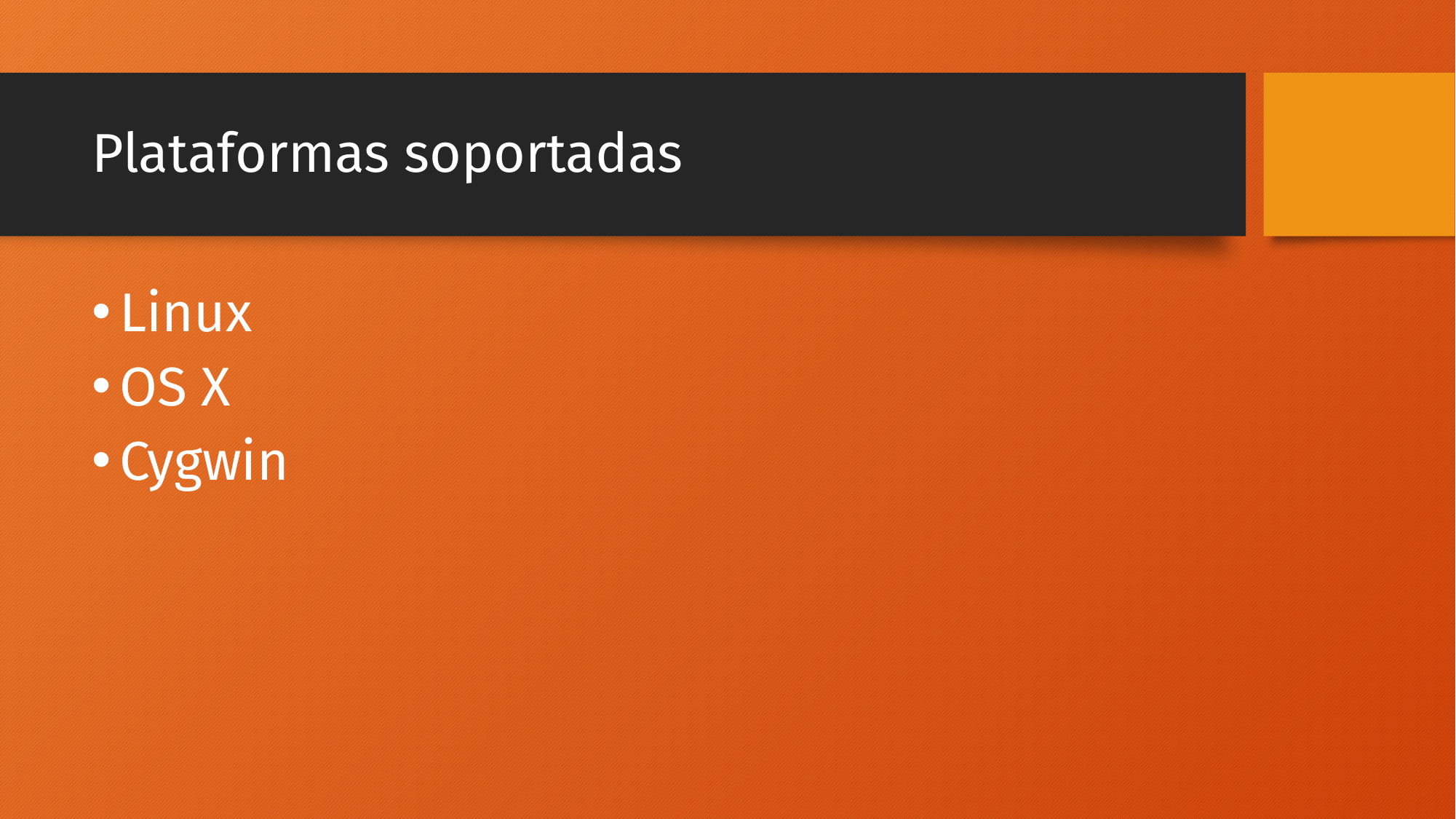

# Plataformas soportadas
Linux
OS X
Cygwin